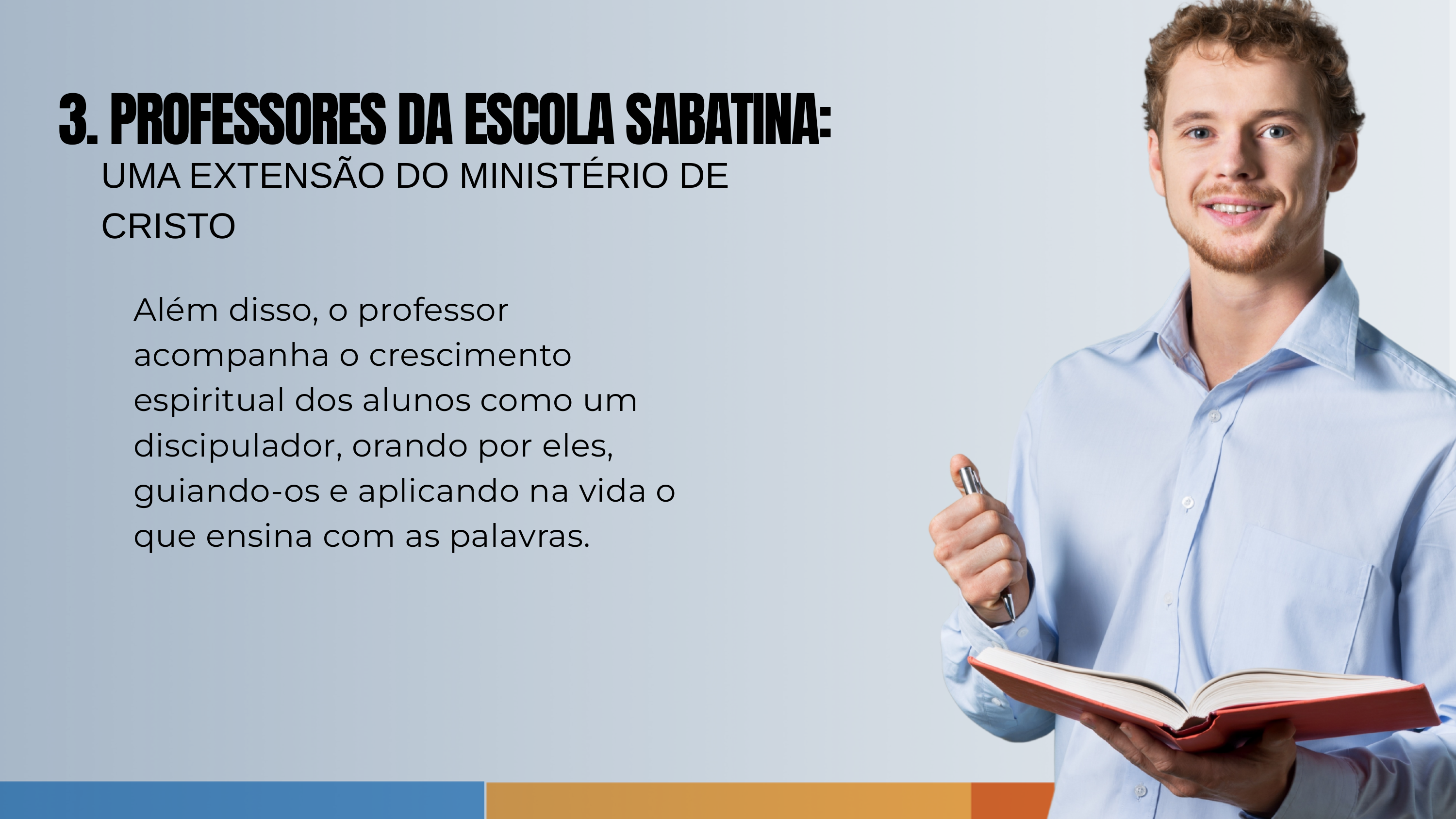

3. PROFESSORES DA ESCOLA SABATINA:
UMA EXTENSÃO DO MINISTÉRIO DE CRISTO
Além disso, o professor acompanha o crescimento espiritual dos alunos como um discipulador, orando por eles, guiando-os e aplicando na vida o que ensina com as palavras.